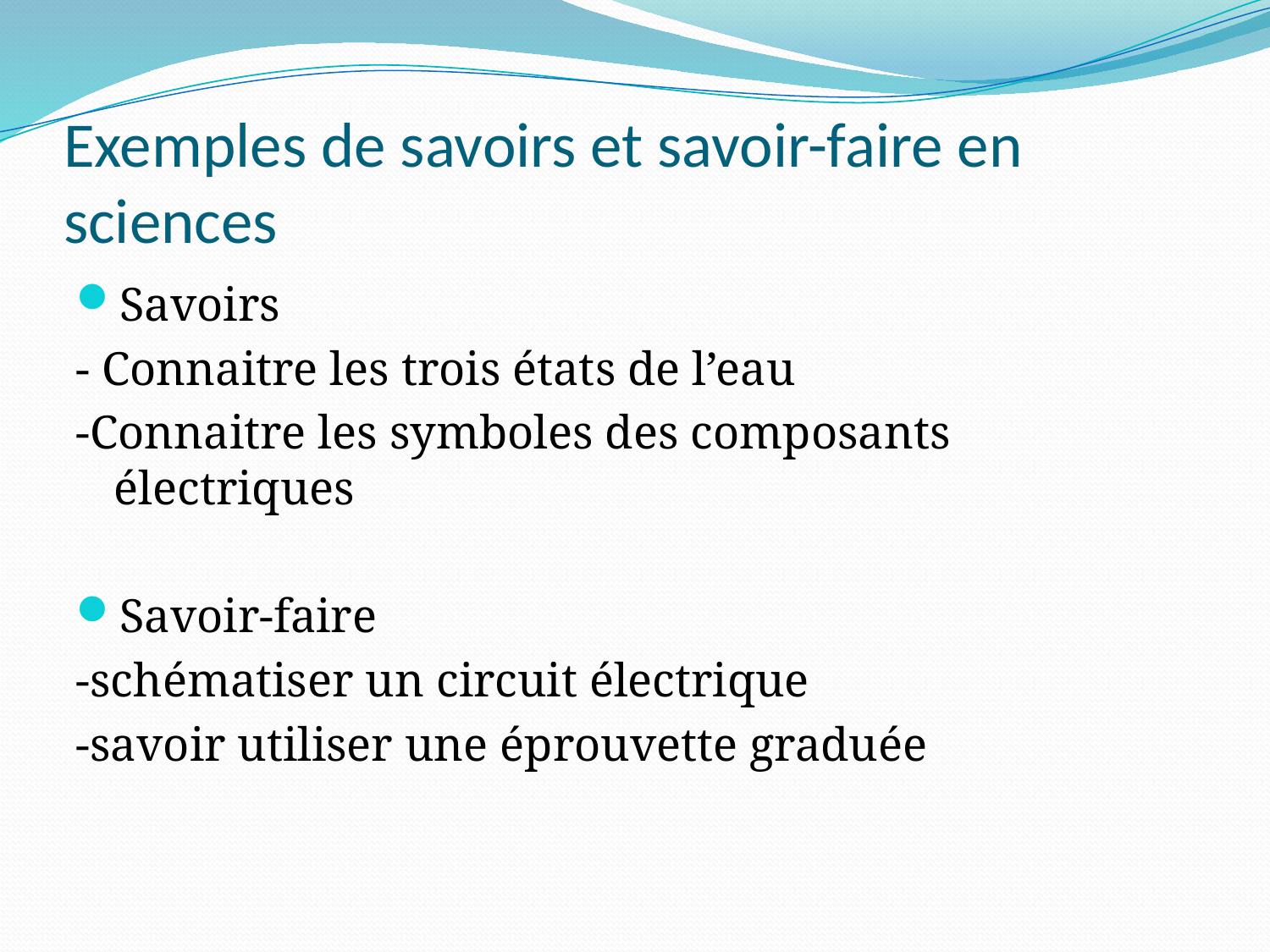

# Exemples de savoirs et savoir-faire en sciences
Savoirs
- Connaitre les trois états de l’eau
-Connaitre les symboles des composants électriques

Savoir-faire
-schématiser un circuit électrique
-savoir utiliser une éprouvette graduée